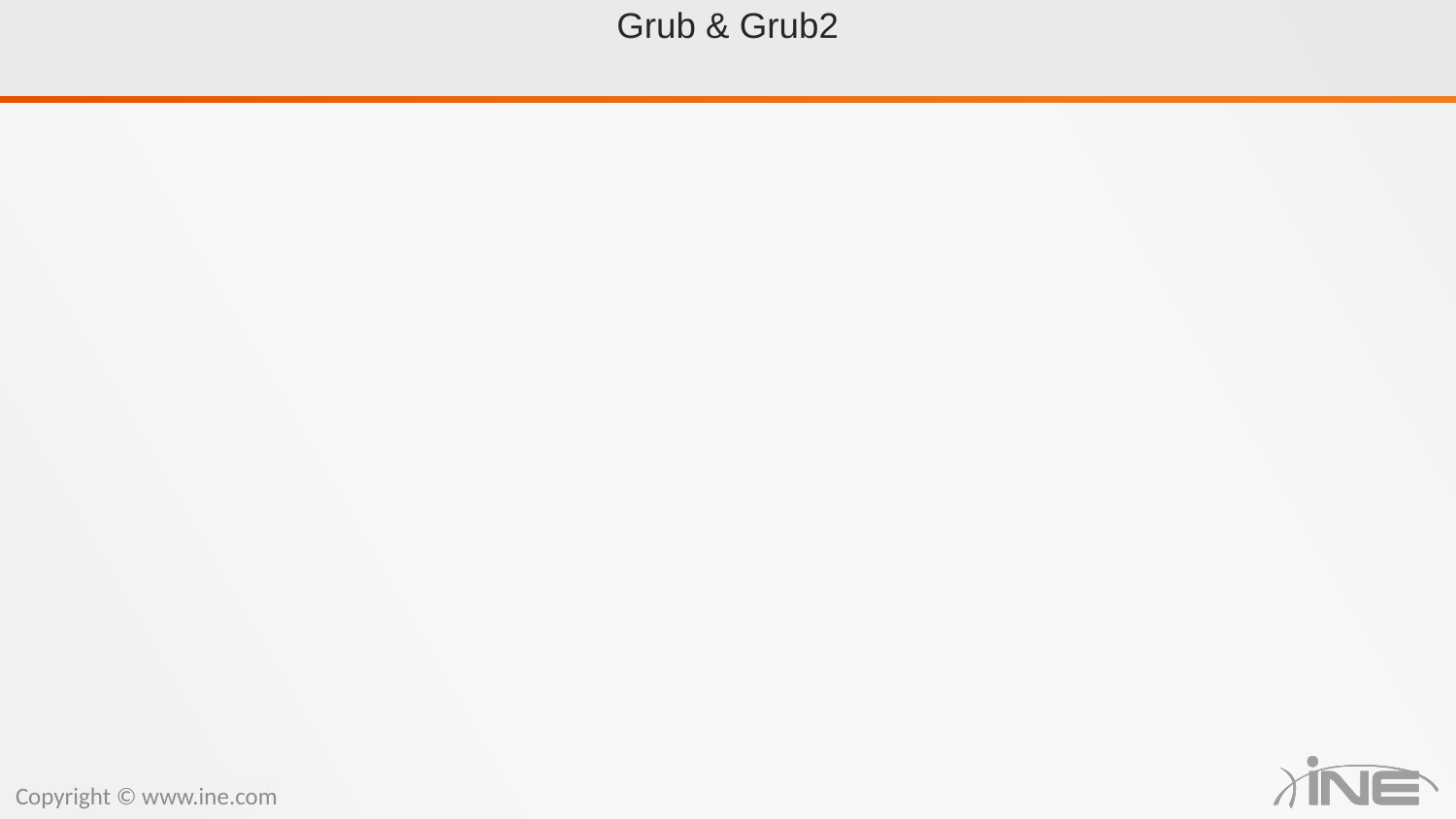

# Grub & Grub2
Copyright © www.ine.com